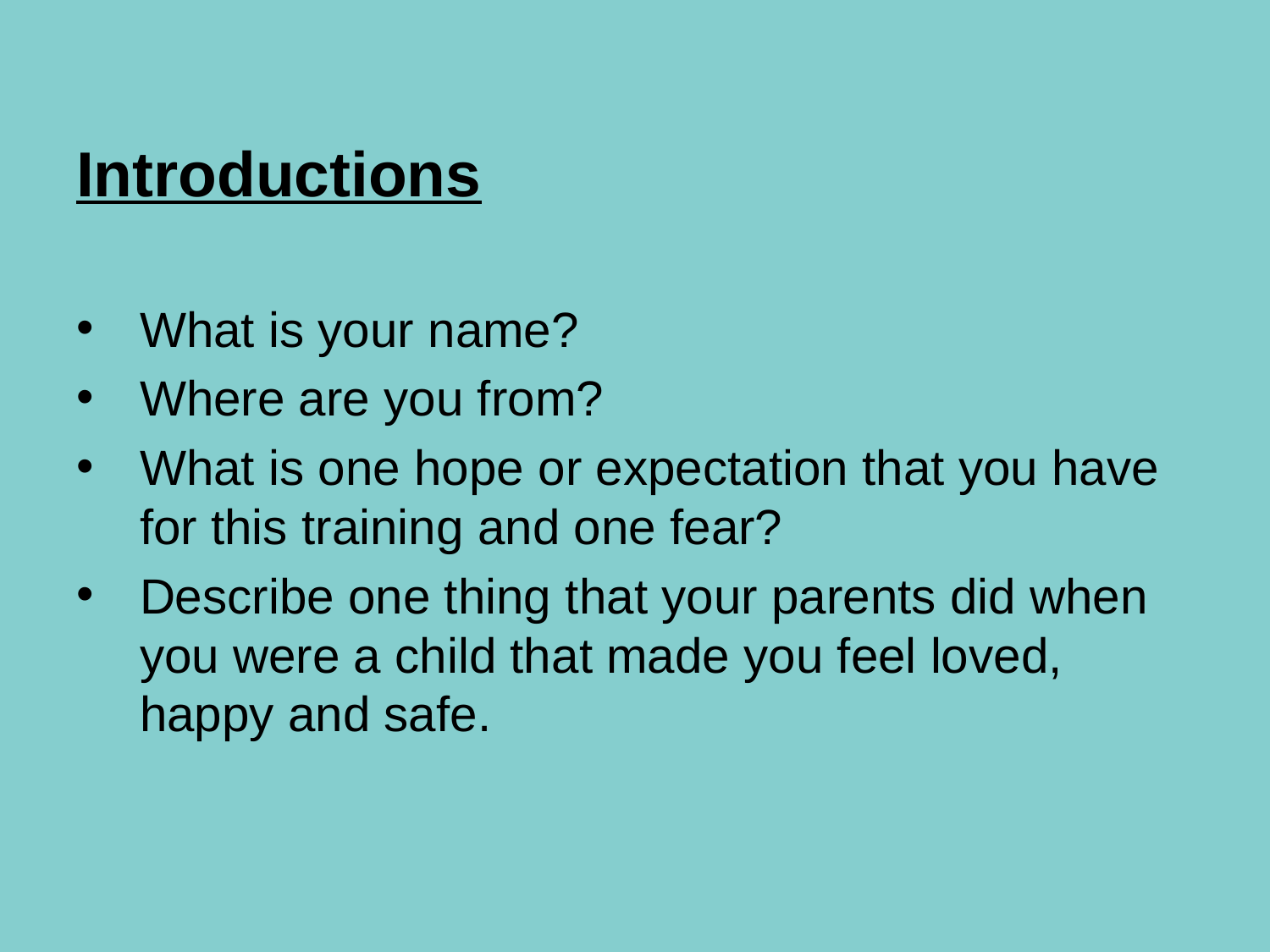

# Introductions

What is your name?
Where are you from?
What is one hope or expectation that you have for this training and one fear?
Describe one thing that your parents did when you were a child that made you feel loved, happy and safe.